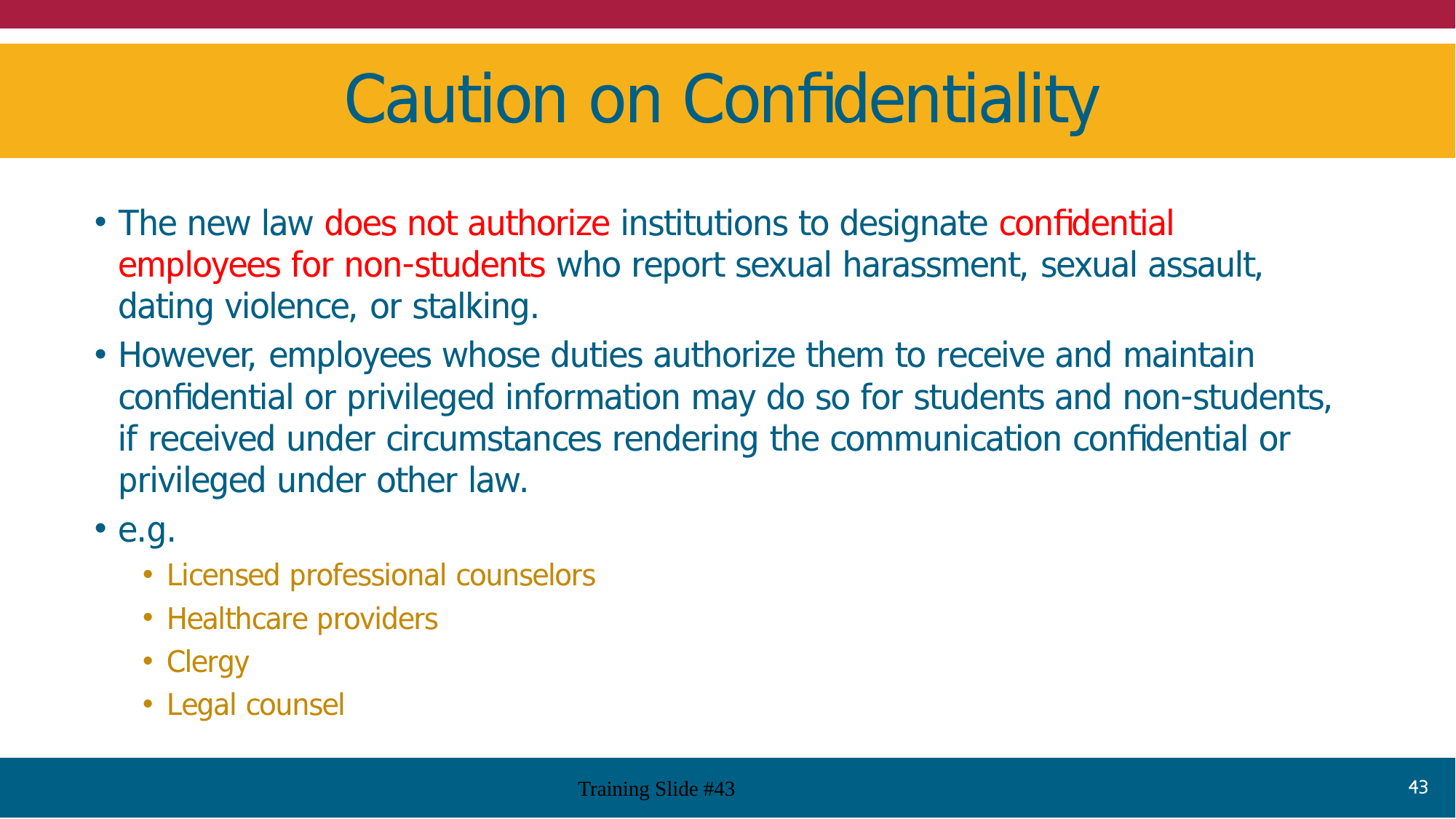

# Caution on Confidentiality
The new law does not authorize institutions to designate confidential employees for non-students who report sexual harassment, sexual assault, dating violence, or stalking.
However, employees whose duties authorize them to receive and maintain confidential or privileged information may do so for students and non-students, if received under circumstances rendering the communication confidential or privileged under other law.
e.g.
Licensed professional counselors
Healthcare providers
Clergy
Legal counsel
43
Training Slide #43